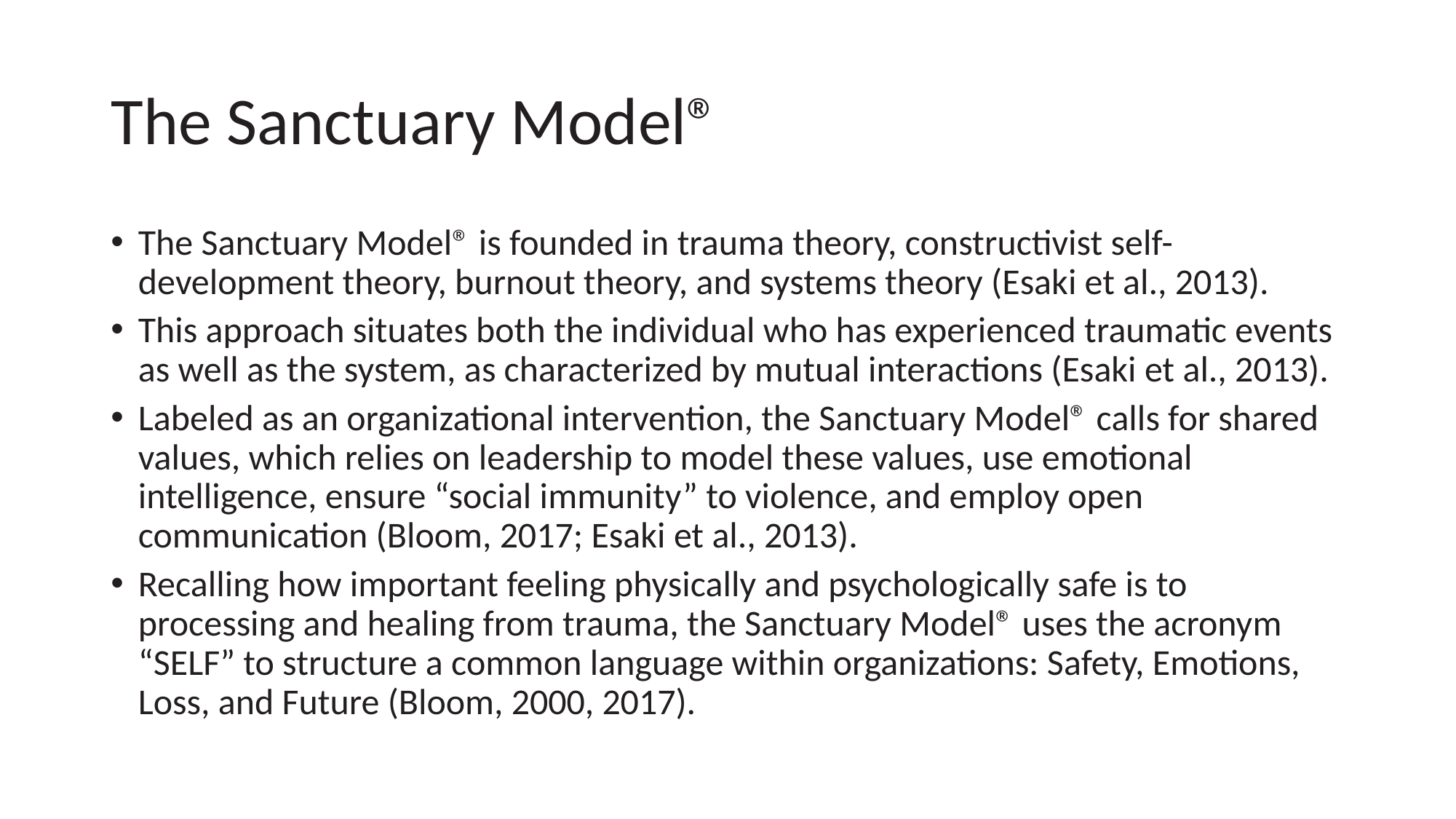

# The Sanctuary Model®
The Sanctuary Model® is founded in trauma theory, constructivist self-development theory, burnout theory, and systems theory (Esaki et al., 2013).
This approach situates both the individual who has experienced traumatic events as well as the system, as characterized by mutual interactions (Esaki et al., 2013).
Labeled as an organizational intervention, the Sanctuary Model® calls for shared values, which relies on leadership to model these values, use emotional intelligence, ensure “social immunity” to violence, and employ open communication (Bloom, 2017; Esaki et al., 2013).
Recalling how important feeling physically and psychologically safe is to processing and healing from trauma, the Sanctuary Model® uses the acronym “SELF” to structure a common language within organizations: Safety, Emotions, Loss, and Future (Bloom, 2000, 2017).